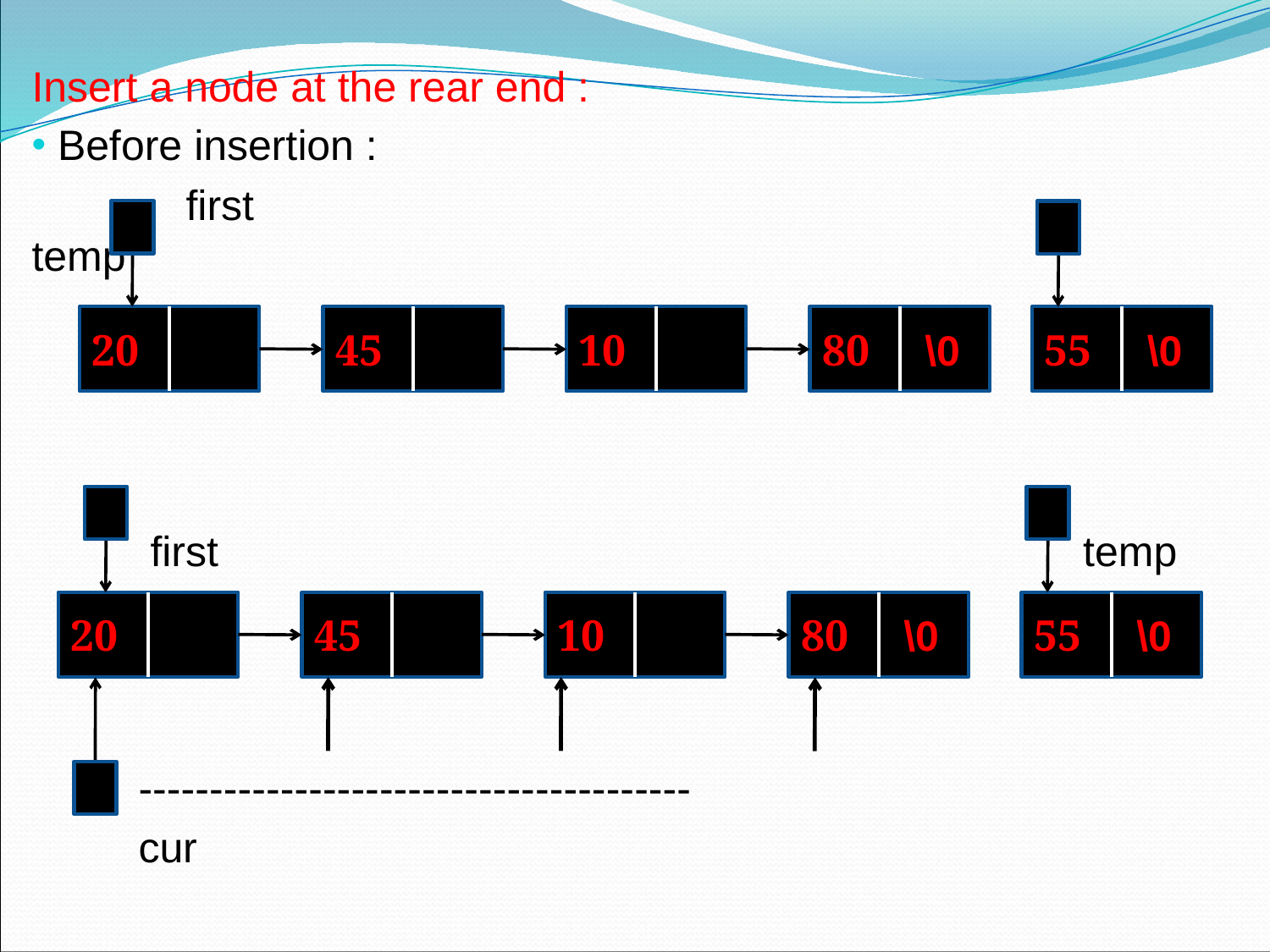

#
Insert a node at the rear end :
 Before insertion :
             first                                                                                temp

          first							   temp

         ---------------------------------------
         cur

20
45
10
80     \0
55     \0

20
45
10
80     \0
55     \0